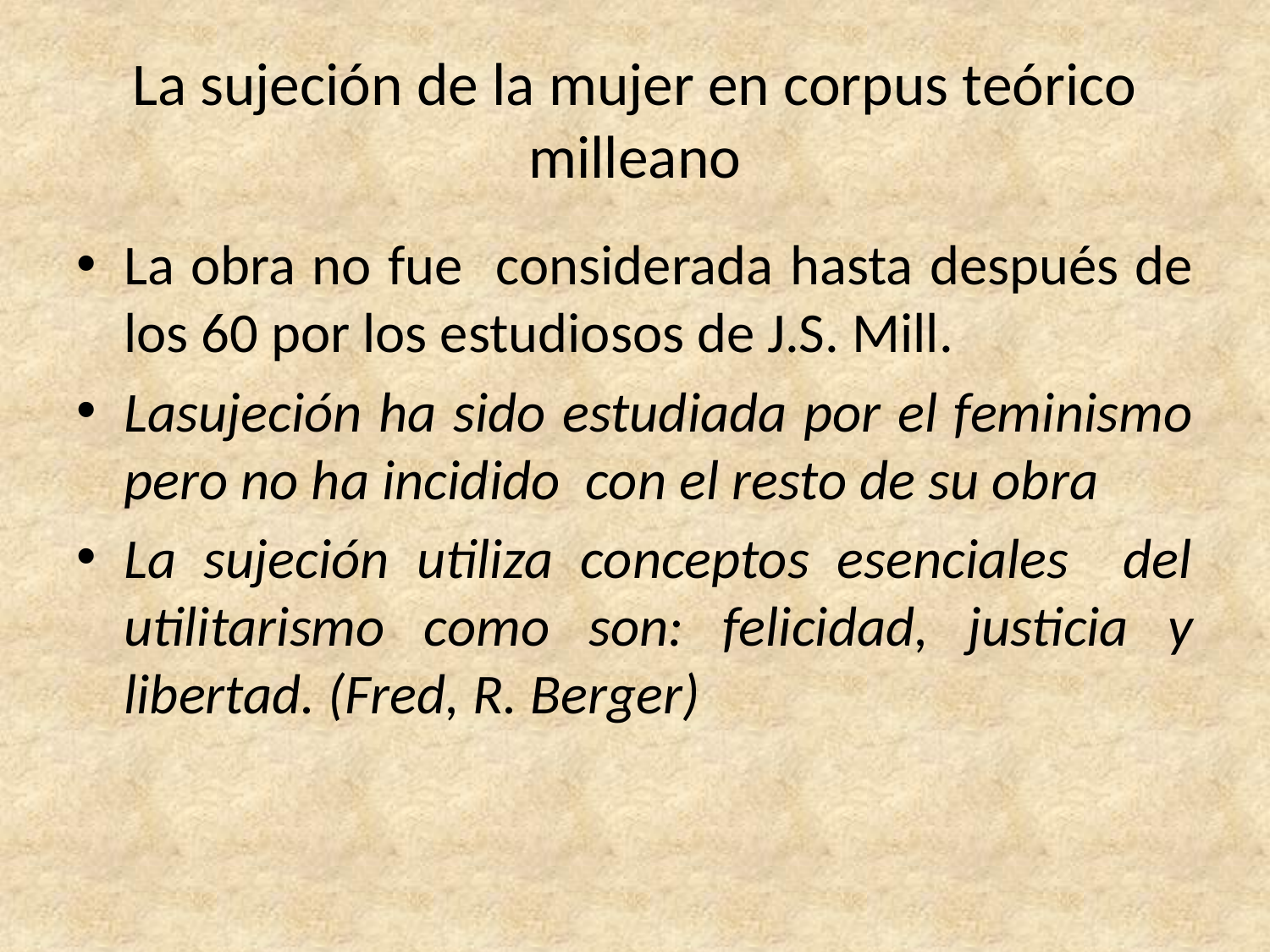

# La sujeción de la mujer en corpus teórico milleano
La obra no fue  considerada hasta después de los 60 por los estudiosos de J.S. Mill.
Lasujeción ha sido estudiada por el feminismo pero no ha incidido  con el resto de su obra
La sujeción utiliza conceptos esenciales  del utilitarismo como son: felicidad, justicia y libertad. (Fred, R. Berger)